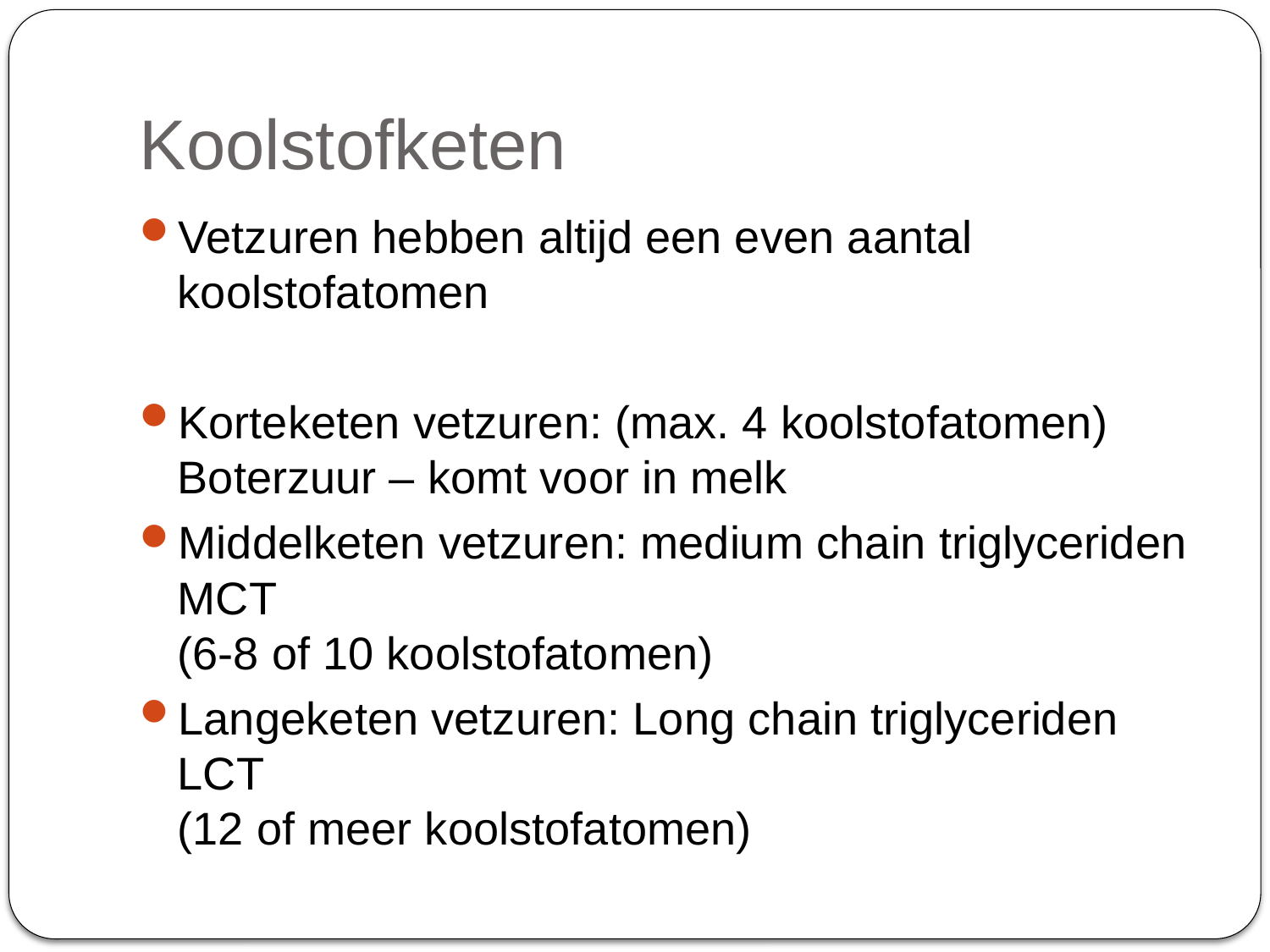

# Koolstofketen
Vetzuren hebben altijd een even aantal koolstofatomen

Korteketen vetzuren: (max. 4 koolstofatomen)
Boterzuur – komt voor in melk
Middelketen vetzuren: medium chain triglyceriden MCT
(6-8 of 10 koolstofatomen)
Langeketen vetzuren: Long chain triglyceriden LCT
(12 of meer koolstofatomen)